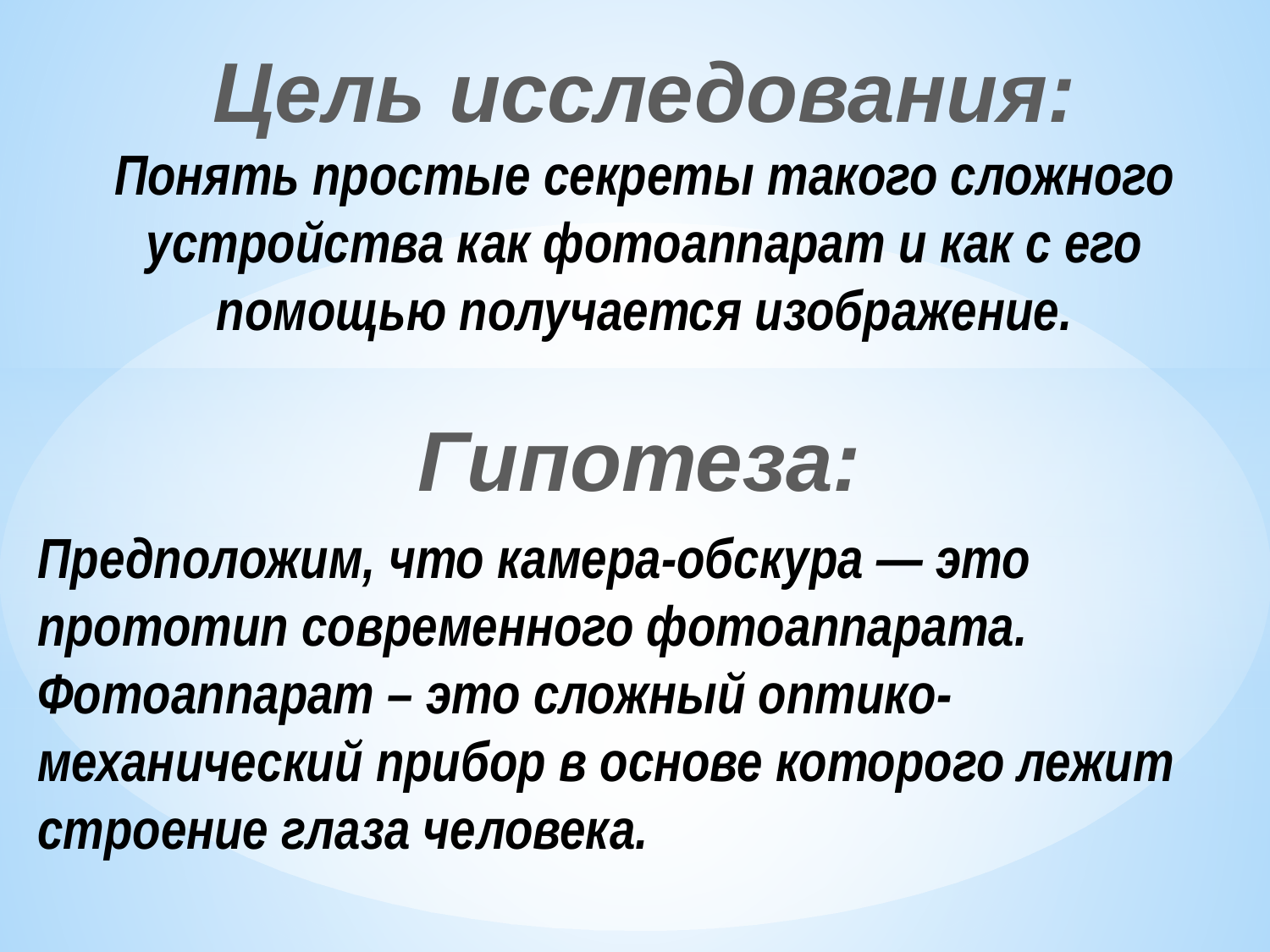

Цель исследования:
Понять простые секреты такого сложного устройства как фотоаппарат и как с его помощью получается изображение.

Гипотеза:

Предположим, что камера-обскура — это прототип современного фотоаппарата.
Фотоаппарат – это сложный оптико-механический прибор в основе которого лежит строение глаза человека.